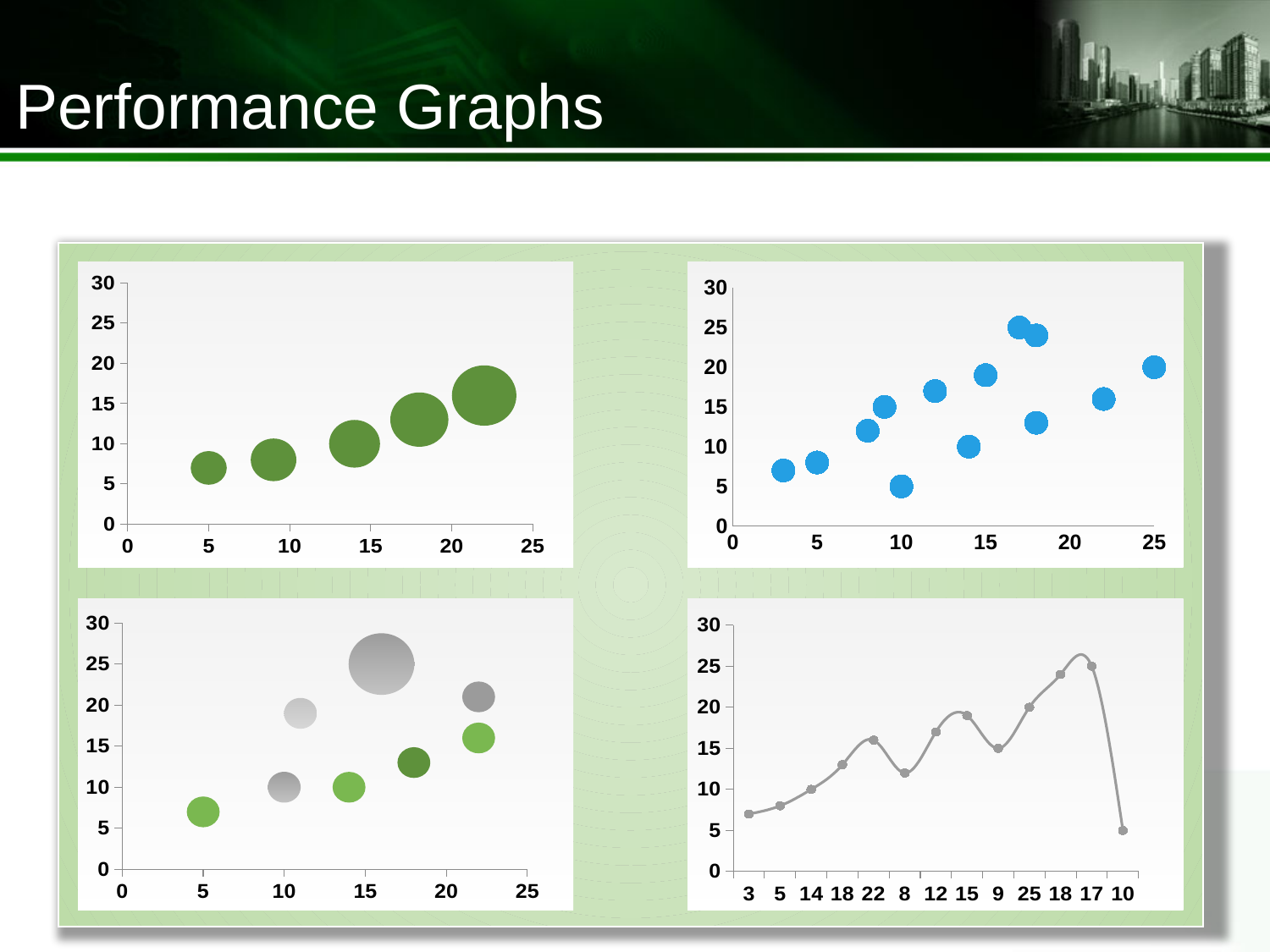

Performance Graphs

### Chart

| Category | Column1 |
|---|---|

### Chart

| Category | Column1 |
|---|---|

### Chart

| Category | Column1 |
|---|---|

### Chart

| Category | Column1 |
|---|---|
| 3 | 7.0 |
| 5 | 8.0 |
| 14 | 10.0 |
| 18 | 13.0 |
| 22 | 16.0 |
| 8 | 12.0 |
| 12 | 17.0 |
| 15 | 19.0 |
| 9 | 15.0 |
| 25 | 20.0 |
| 18 | 24.0 |
| 17 | 25.0 |
| 10 | 5.0 |